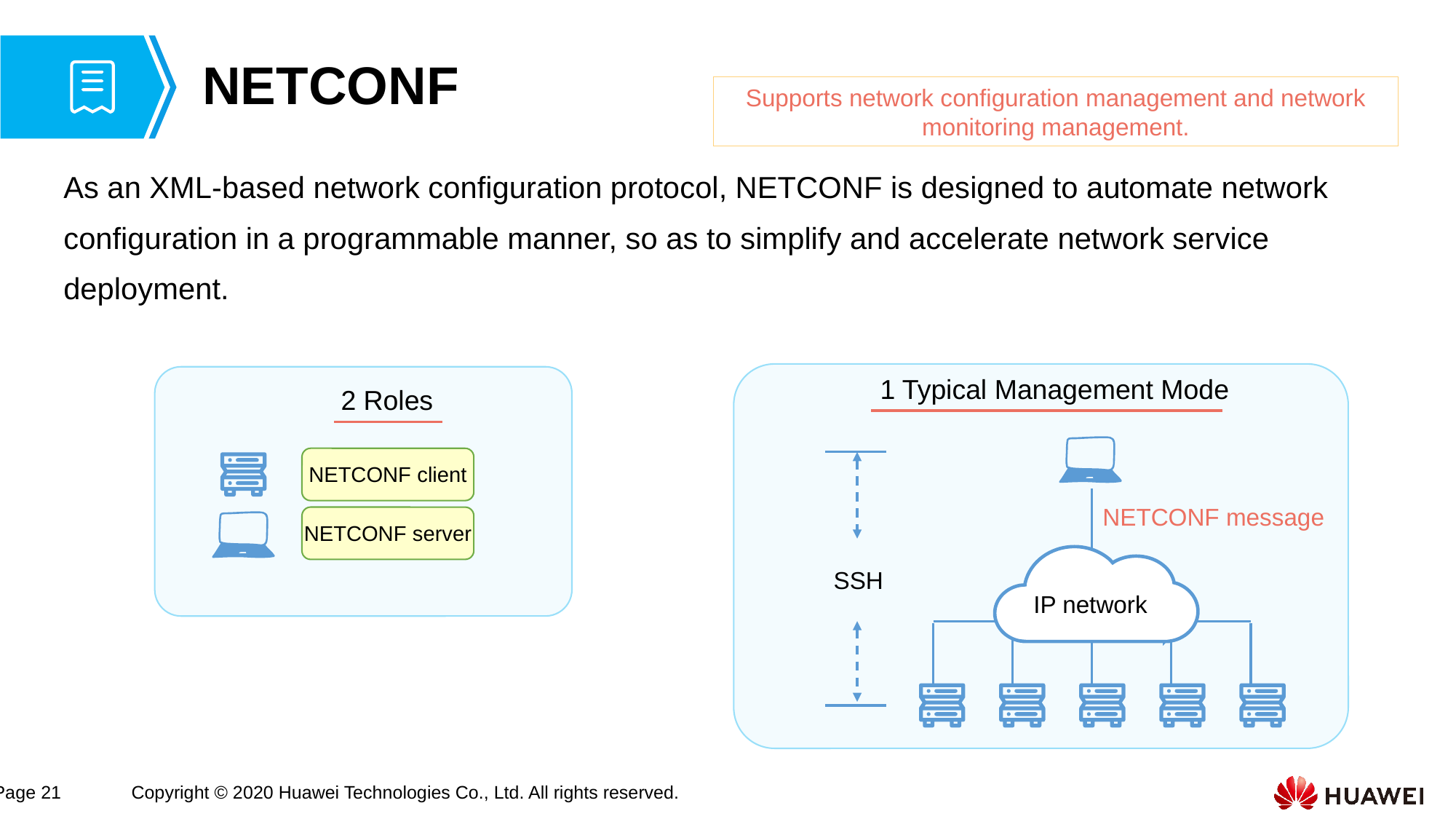

# NETCONF
Supports network configuration management and network monitoring management.
As an XML-based network configuration protocol, NETCONF is designed to automate network configuration in a programmable manner, so as to simplify and accelerate network service deployment.

1 Typical Management Mode

NETCONF message

SSH
IP network

2 Roles

NETCONF client

NETCONF server